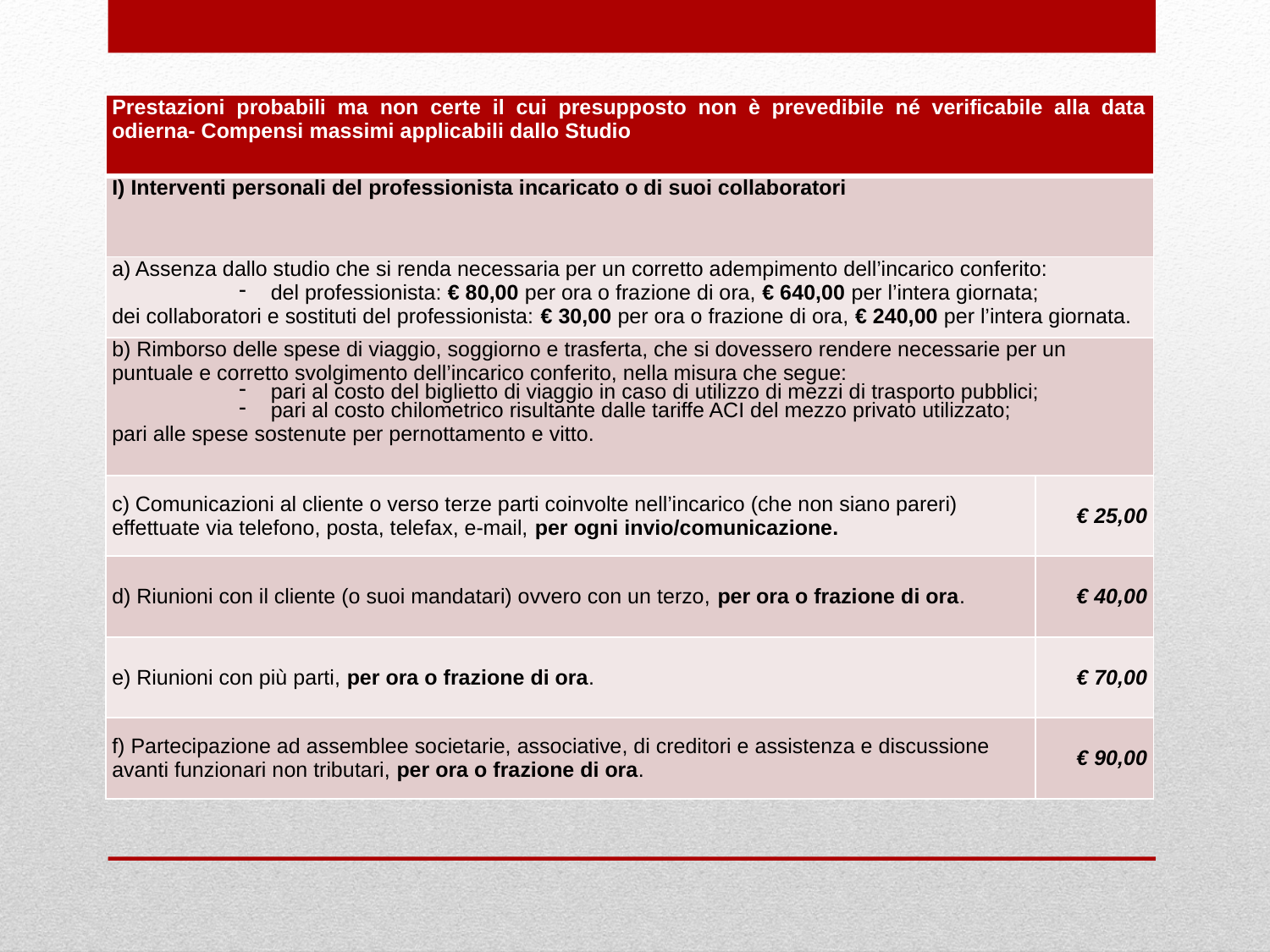

| Prestazioni probabili ma non certe il cui presupposto non è prevedibile né verificabile alla data odierna- Compensi massimi applicabili dallo Studio |  |
| --- | --- |
| I) Interventi personali del professionista incaricato o di suoi collaboratori |  |
| a) Assenza dallo studio che si renda necessaria per un corretto adempimento dell’incarico conferito: del professionista: € 80,00 per ora o frazione di ora, € 640,00 per l’intera giornata; dei collaboratori e sostituti del professionista: € 30,00 per ora o frazione di ora, € 240,00 per l’intera giornata. |  |
| b) Rimborso delle spese di viaggio, soggiorno e trasferta, che si dovessero rendere necessarie per un puntuale e corretto svolgimento dell’incarico conferito, nella misura che segue: pari al costo del biglietto di viaggio in caso di utilizzo di mezzi di trasporto pubblici; pari al costo chilometrico risultante dalle tariffe ACI del mezzo privato utilizzato; pari alle spese sostenute per pernottamento e vitto. |  |
| c) Comunicazioni al cliente o verso terze parti coinvolte nell’incarico (che non siano pareri) effettuate via telefono, posta, telefax, e-mail, per ogni invio/comunicazione. | € 25,00 |
| d) Riunioni con il cliente (o suoi mandatari) ovvero con un terzo, per ora o frazione di ora. | € 40,00 |
| e) Riunioni con più parti, per ora o frazione di ora. | € 70,00 |
| f) Partecipazione ad assemblee societarie, associative, di creditori e assistenza e discussione avanti funzionari non tributari, per ora o frazione di ora. | € 90,00 |
#